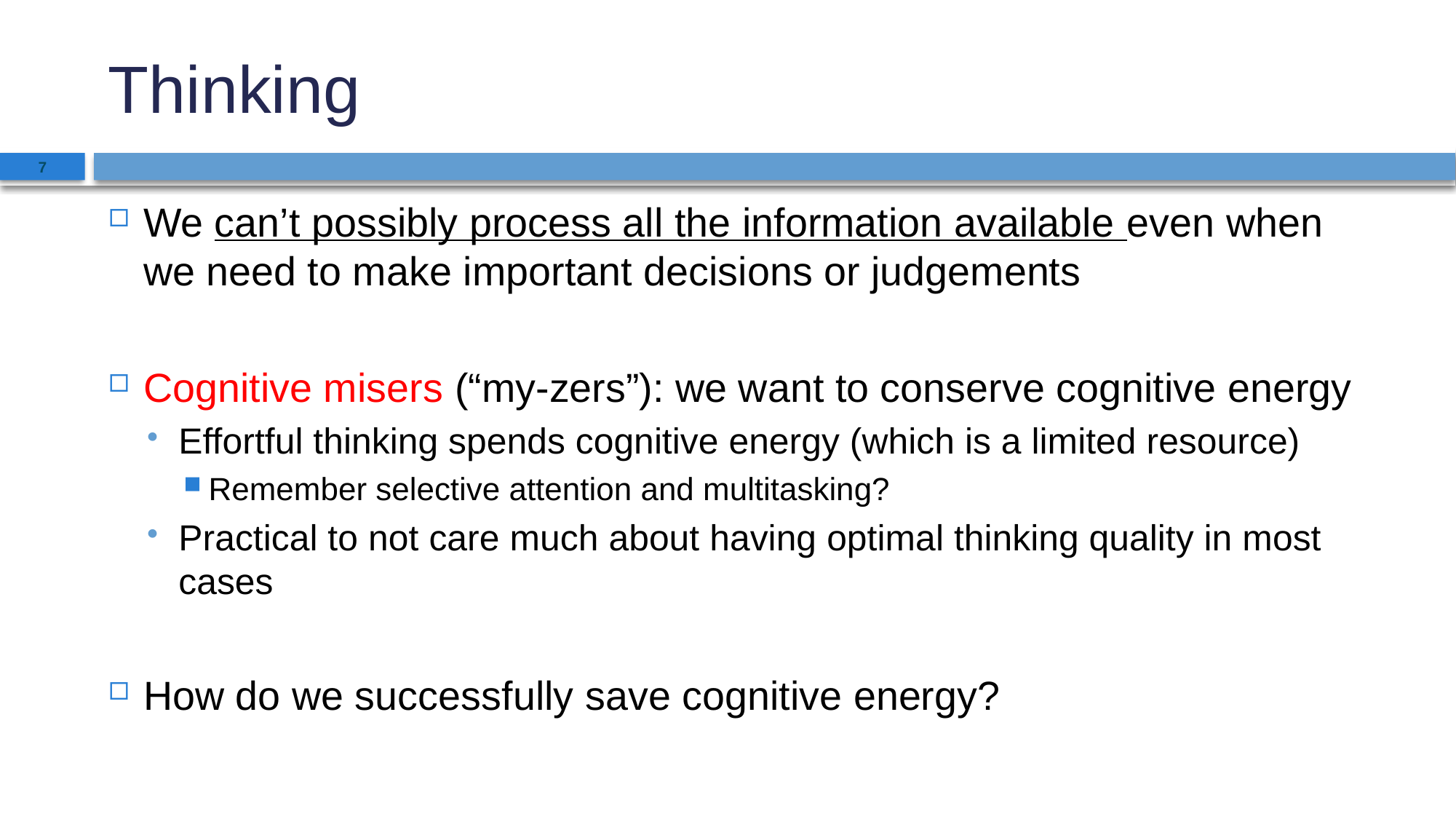

# Thinking
7
We can’t possibly process all the information available even when we need to make important decisions or judgements

Cognitive misers (“my-zers”): we want to conserve cognitive energy
Effortful thinking spends cognitive energy (which is a limited resource)
Remember selective attention and multitasking?
Practical to not care much about having optimal thinking quality in most cases

How do we successfully save cognitive energy?